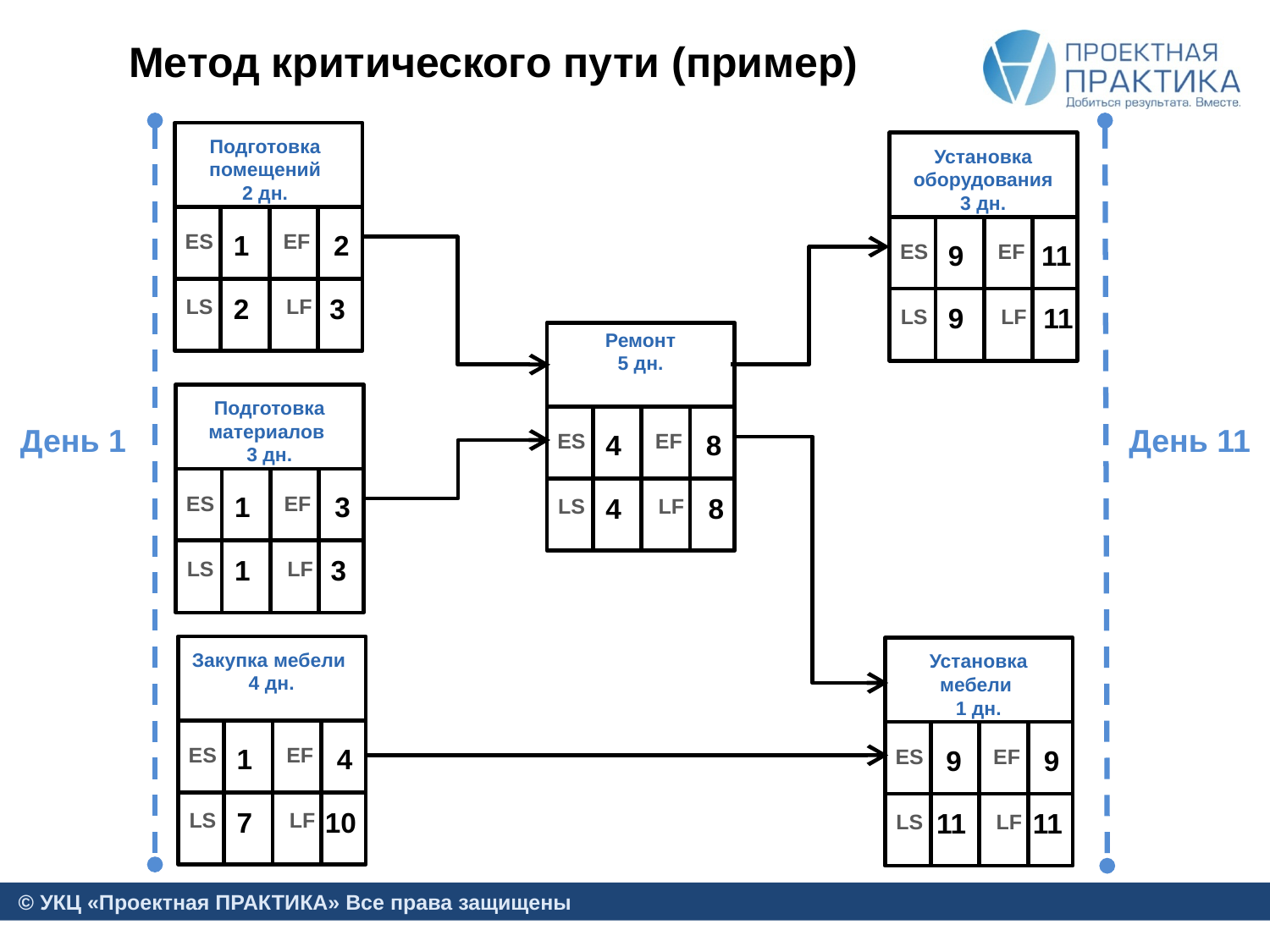

Метод критического пути (пример)

Подготовка помещений
2 дн.

Установка оборудования
3 дн.
1
2
ES
EF
9
11
ES
EF
2
3
LS
LF
9
11
LS
LF

Ремонт
5 дн.

Подготовка материалов
3 дн.
День 1
День 11
4
8
ES
EF
1
3
ES
EF
4
8
LS
LF
1
3
LS
LF

Закупка мебели
4 дн.
Установка мебели
1 дн.
1
4
ES
EF
9
9
ES
EF
7
10
11
11
LS
LF
LS
LF